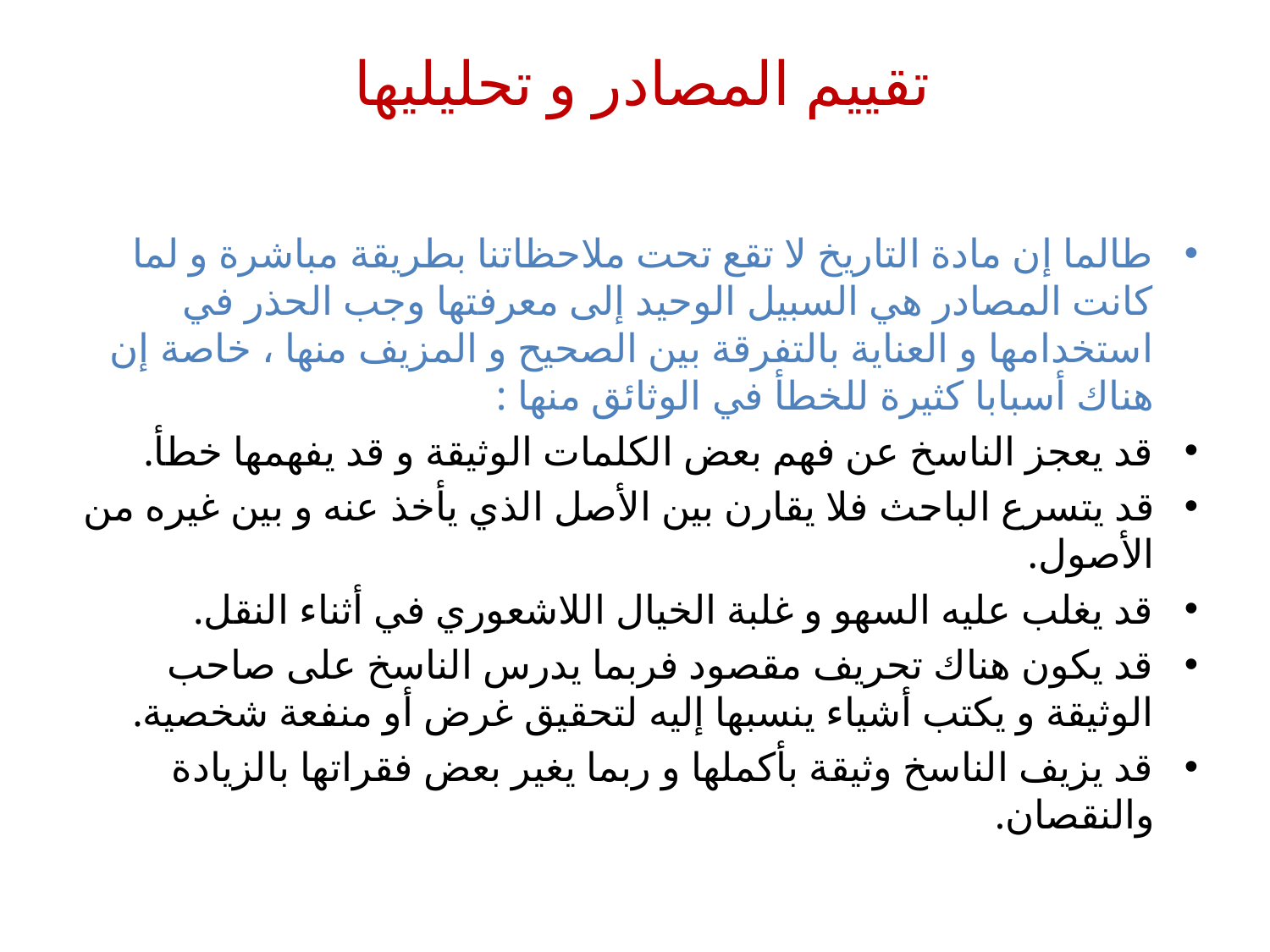

# تقييم المصادر و تحليليها
طالما إن مادة التاريخ لا تقع تحت ملاحظاتنا بطريقة مباشرة و لما كانت المصادر هي السبيل الوحيد إلى معرفتها وجب الحذر في استخدامها و العناية بالتفرقة بين الصحيح و المزيف منها ، خاصة إن هناك أسبابا كثيرة للخطأ في الوثائق منها :
قد يعجز الناسخ عن فهم بعض الكلمات الوثيقة و قد يفهمها خطأ.
قد يتسرع الباحث فلا يقارن بين الأصل الذي يأخذ عنه و بين غيره من الأصول.
قد يغلب عليه السهو و غلبة الخيال اللاشعوري في أثناء النقل.
قد يكون هناك تحريف مقصود فربما يدرس الناسخ على صاحب الوثيقة و يكتب أشياء ينسبها إليه لتحقيق غرض أو منفعة شخصية.
قد يزيف الناسخ وثيقة بأكملها و ربما يغير بعض فقراتها بالزيادة والنقصان.